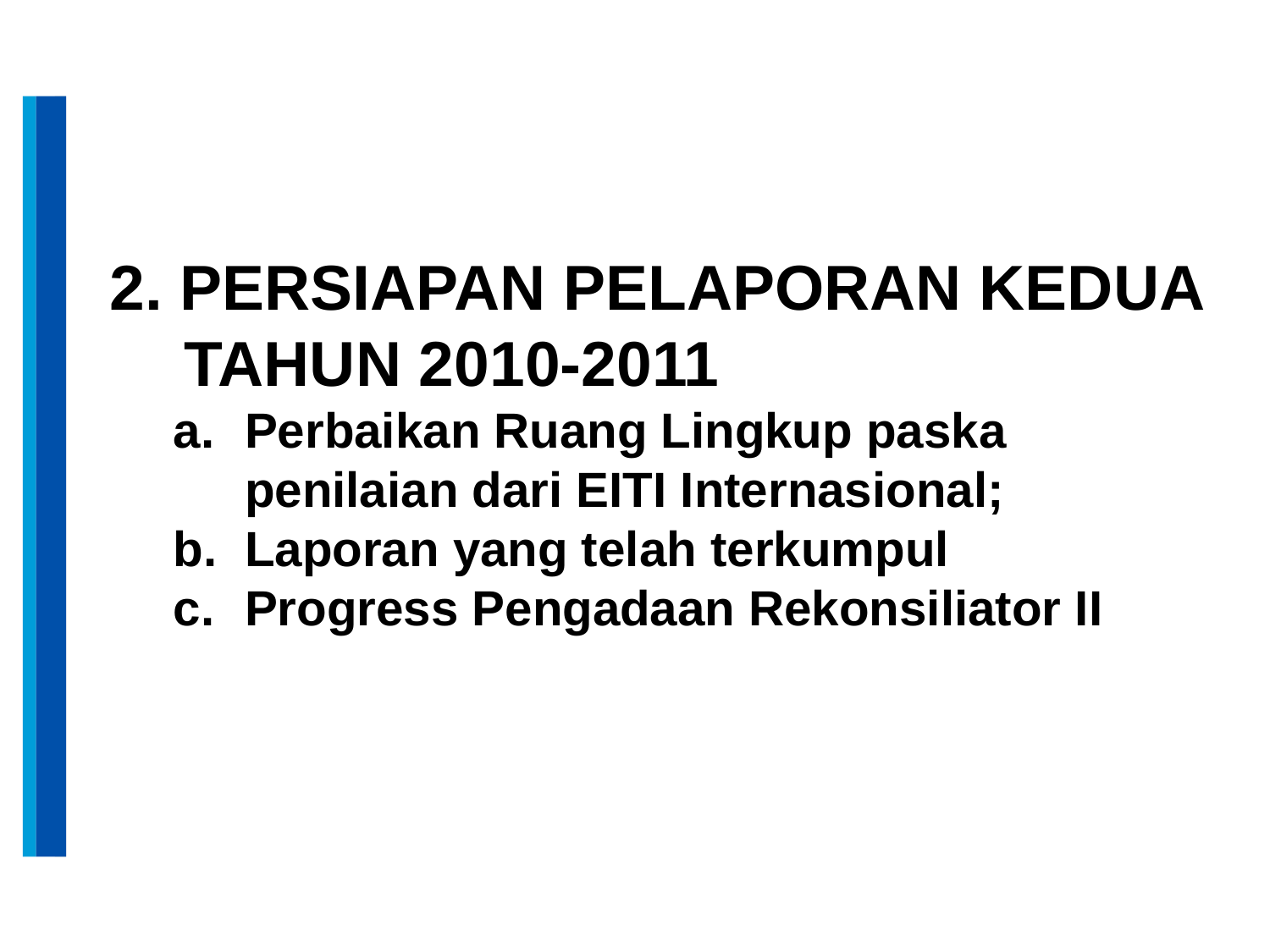

2. PERSIAPAN PELAPORAN KEDUA TAHUN 2010-2011
Perbaikan Ruang Lingkup paska penilaian dari EITI Internasional;
Laporan yang telah terkumpul
Progress Pengadaan Rekonsiliator II